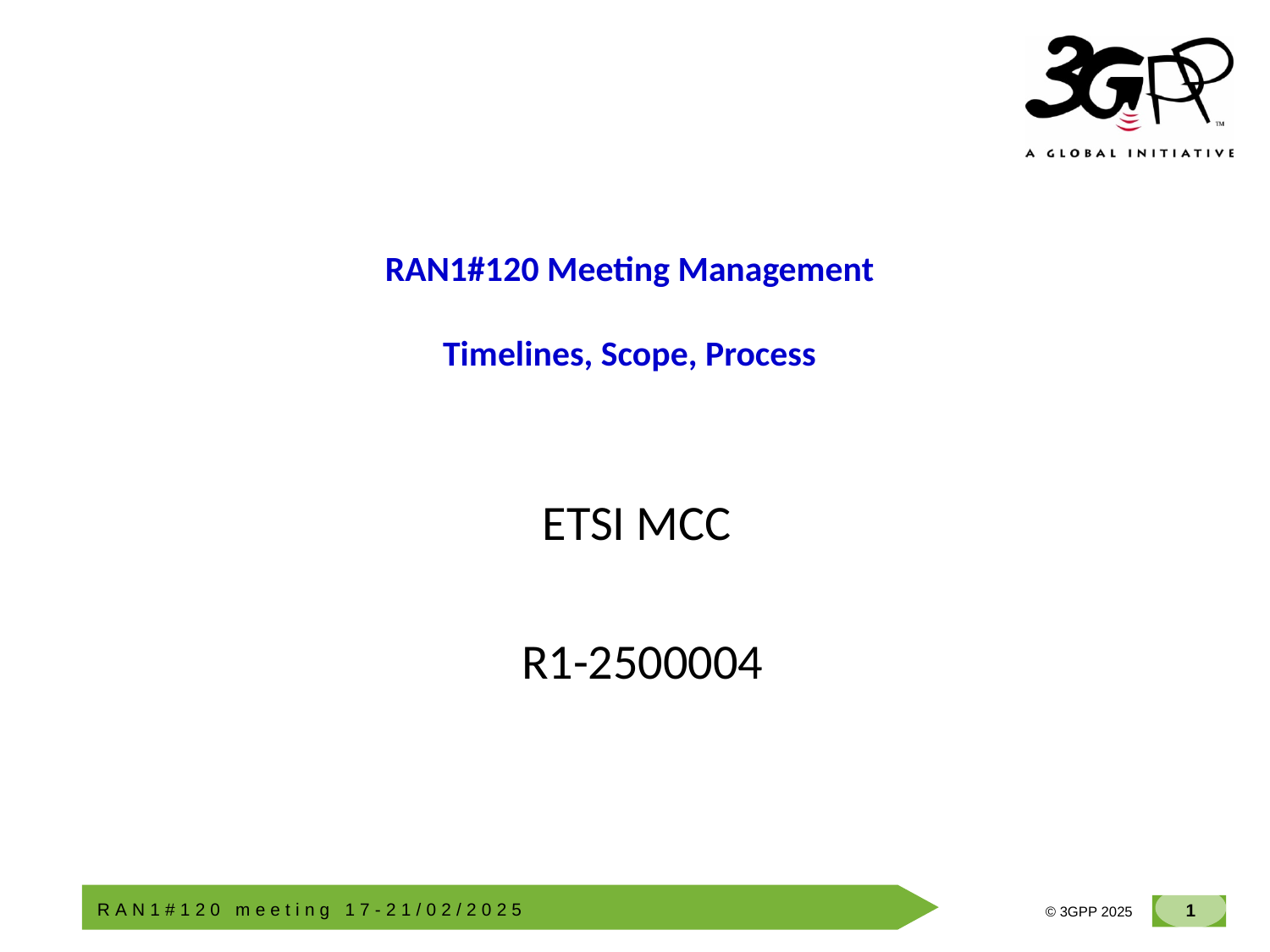

# RAN1#120 Meeting Management Timelines, Scope, Process
ETSI MCC

 R1-2500004